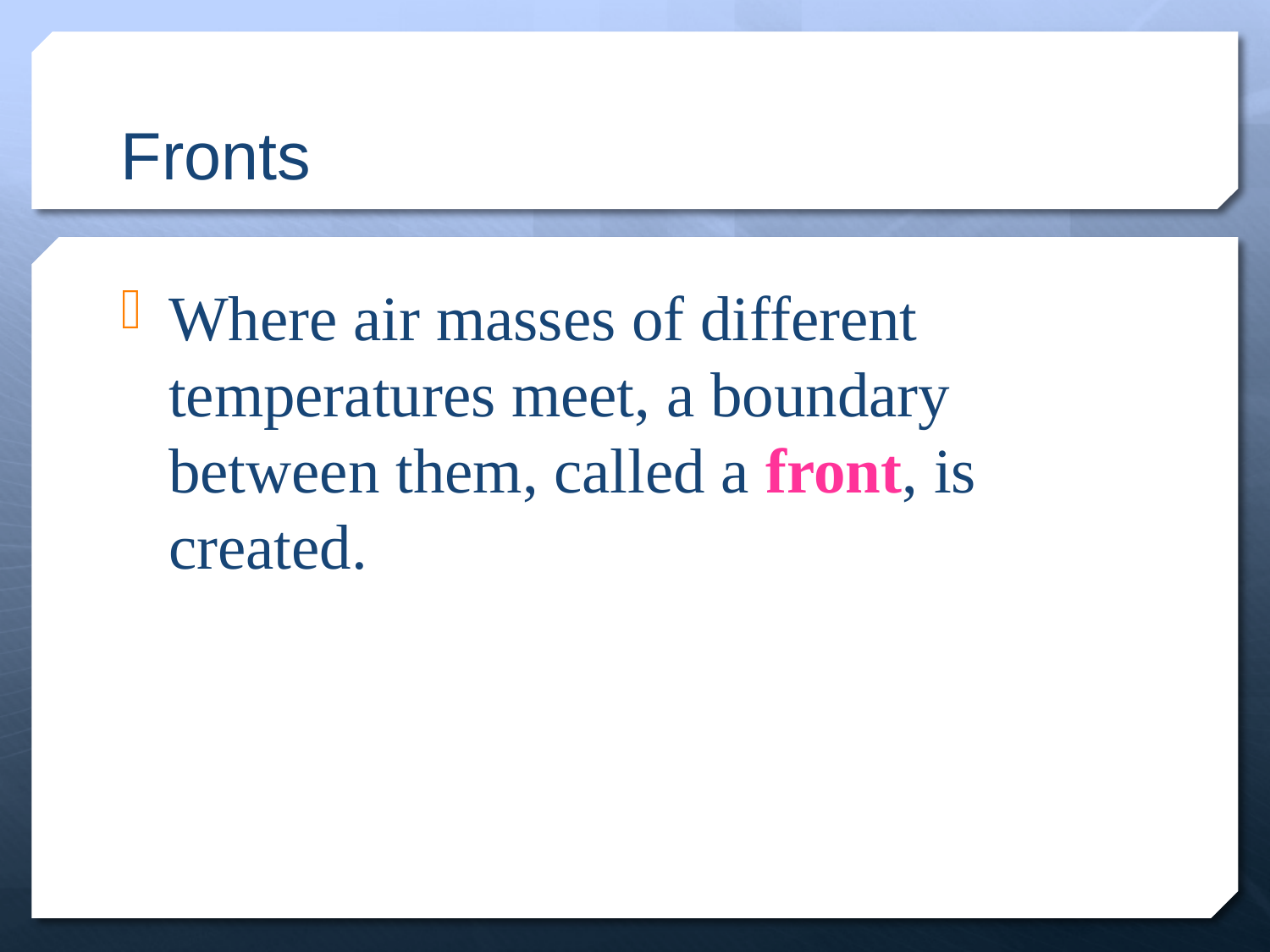

# Fronts
Where air masses of different temperatures meet, a boundary between them, called a front, is created.